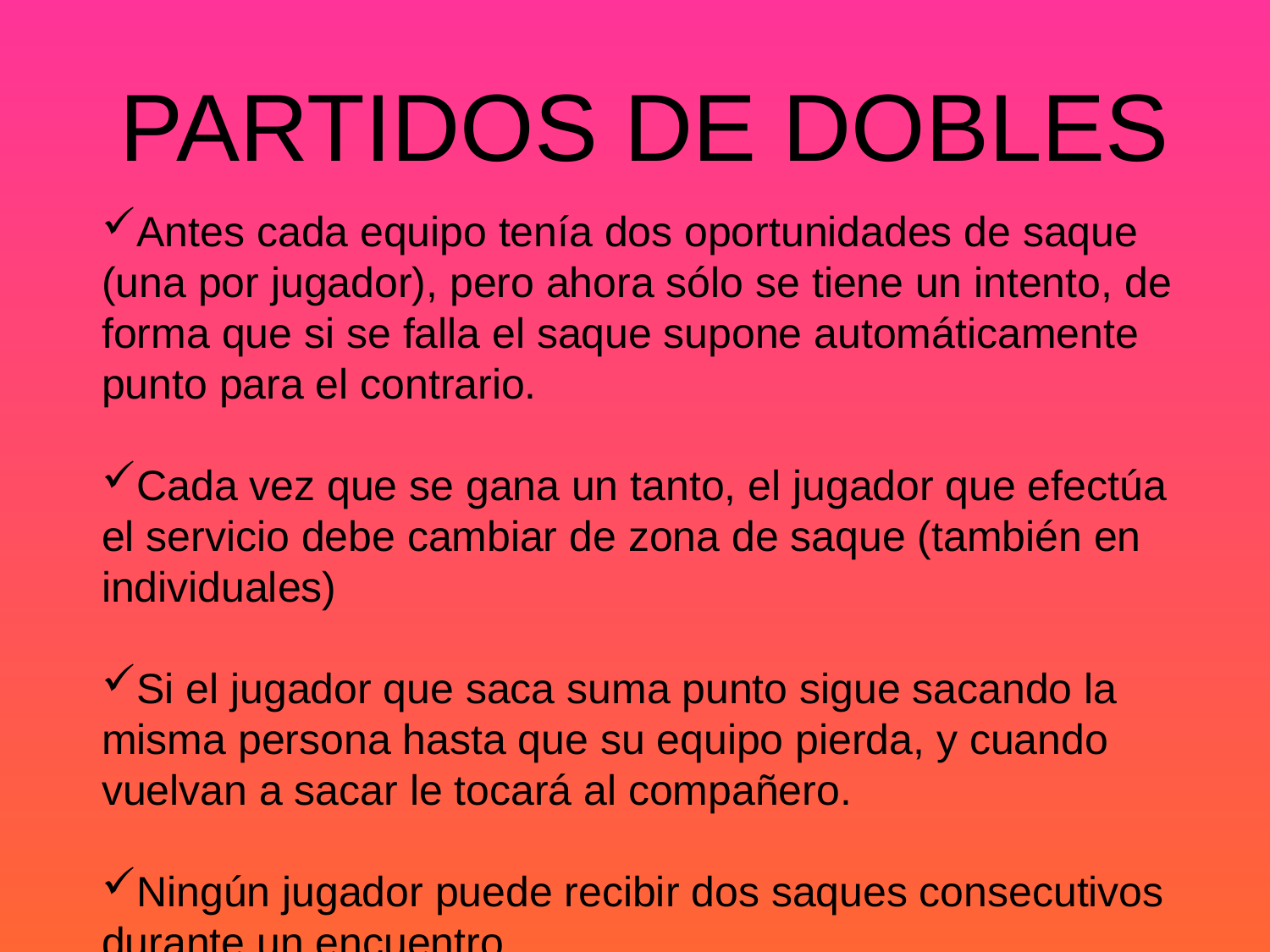

PARTIDOS DE DOBLES
Antes cada equipo tenía dos oportunidades de saque (una por jugador), pero ahora sólo se tiene un intento, de forma que si se falla el saque supone automáticamente punto para el contrario.

Cada vez que se gana un tanto, el jugador que efectúa el servicio debe cambiar de zona de saque (también en individuales)

Si el jugador que saca suma punto sigue sacando la misma persona hasta que su equipo pierda, y cuando vuelvan a sacar le tocará al compañero.

Ningún jugador puede recibir dos saques consecutivos durante un encuentro.